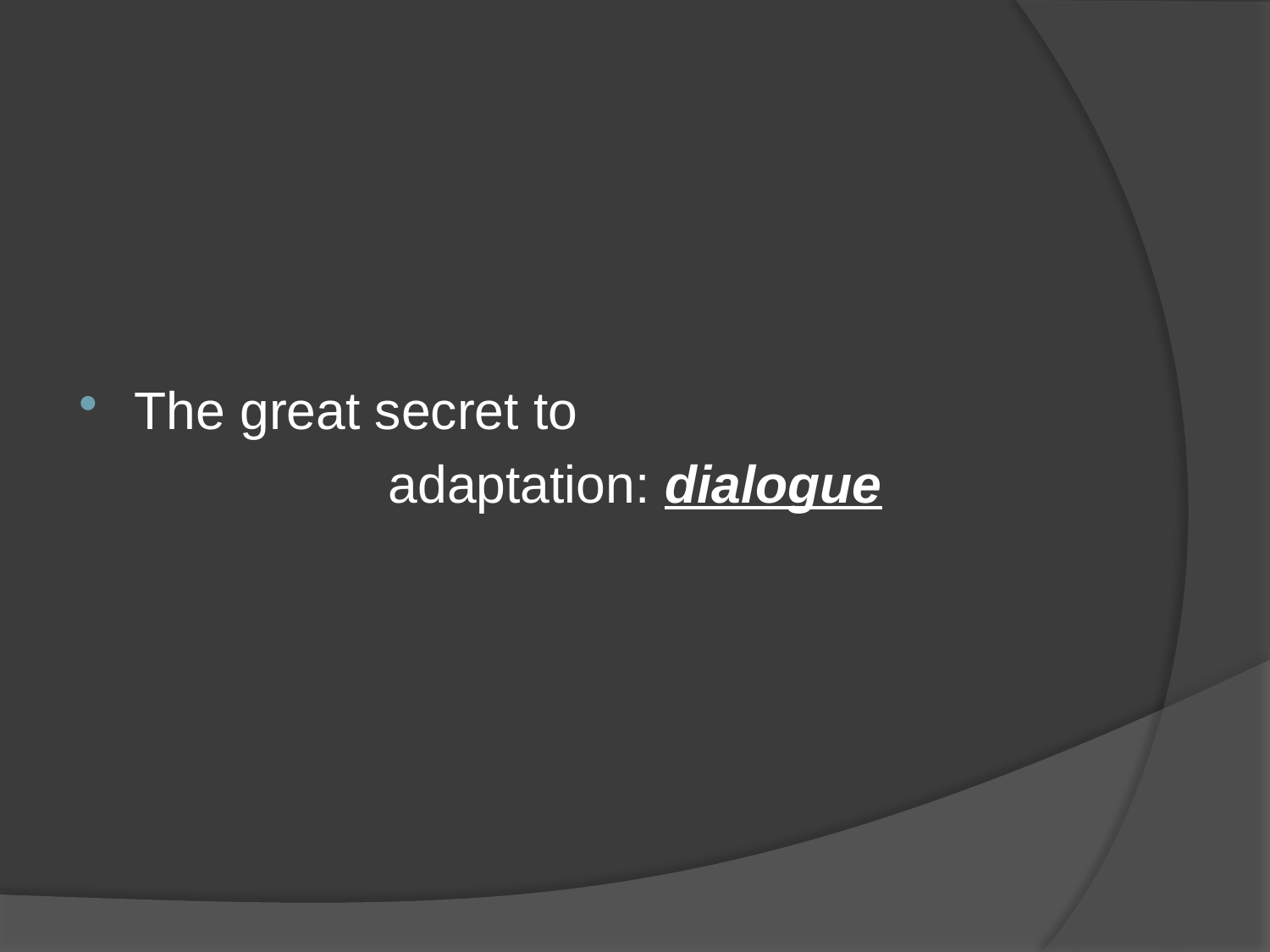

#

The great secret to
			adaptation: dialogue